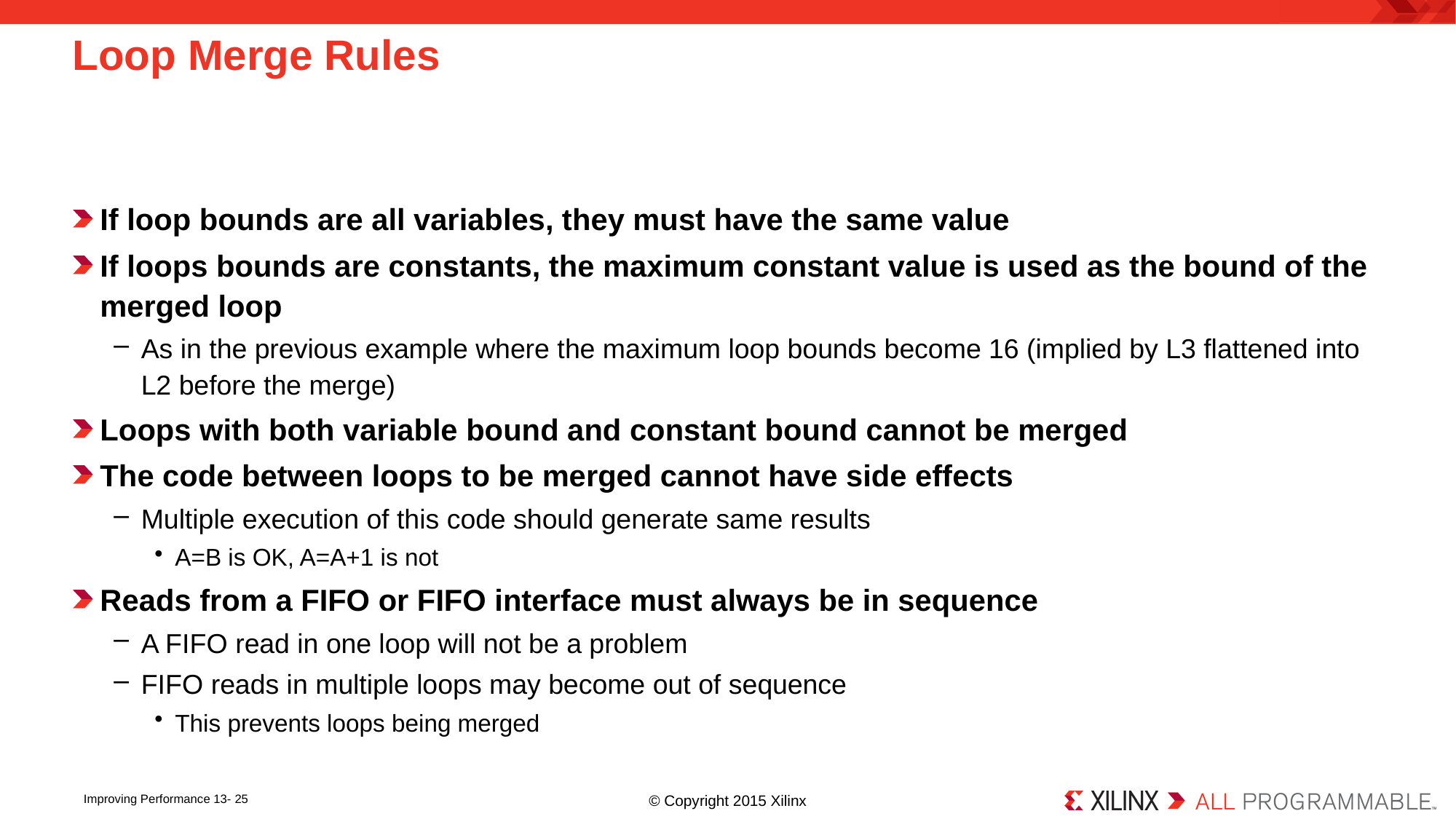

# Loop Merge Rules
If loop bounds are all variables, they must have the same value
If loops bounds are constants, the maximum constant value is used as the bound of the merged loop
As in the previous example where the maximum loop bounds become 16 (implied by L3 flattened into L2 before the merge)
Loops with both variable bound and constant bound cannot be merged
The code between loops to be merged cannot have side effects
Multiple execution of this code should generate same results
A=B is OK, A=A+1 is not
Reads from a FIFO or FIFO interface must always be in sequence
A FIFO read in one loop will not be a problem
FIFO reads in multiple loops may become out of sequence
This prevents loops being merged

Improving Performance 13- 25
© Copyright 2015 Xilinx